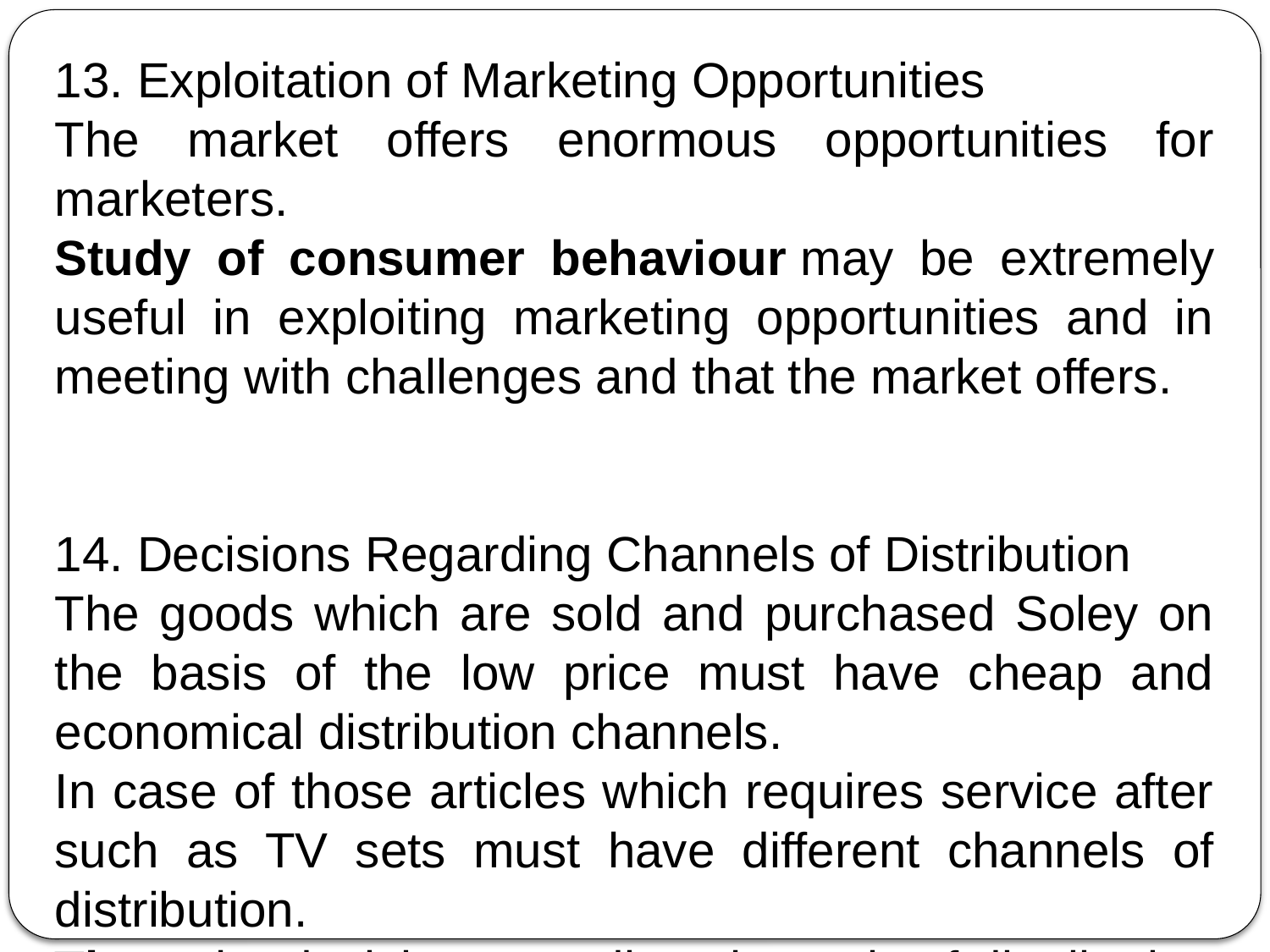

13. Exploitation of Marketing Opportunities
The market offers enormous opportunities for marketers.
Study of consumer behaviour may be extremely useful in exploiting marketing opportunities and in meeting with challenges and that the market offers.

14. Decisions Regarding Channels of Distribution
The goods which are sold and purchased Soley on the basis of the low price must have cheap and economical distribution channels.
In case of those articles which requires service after such as TV sets must have different channels of distribution.
Thus, the decision regarding channels of distribution is taken on the basis of consumer behaviour.